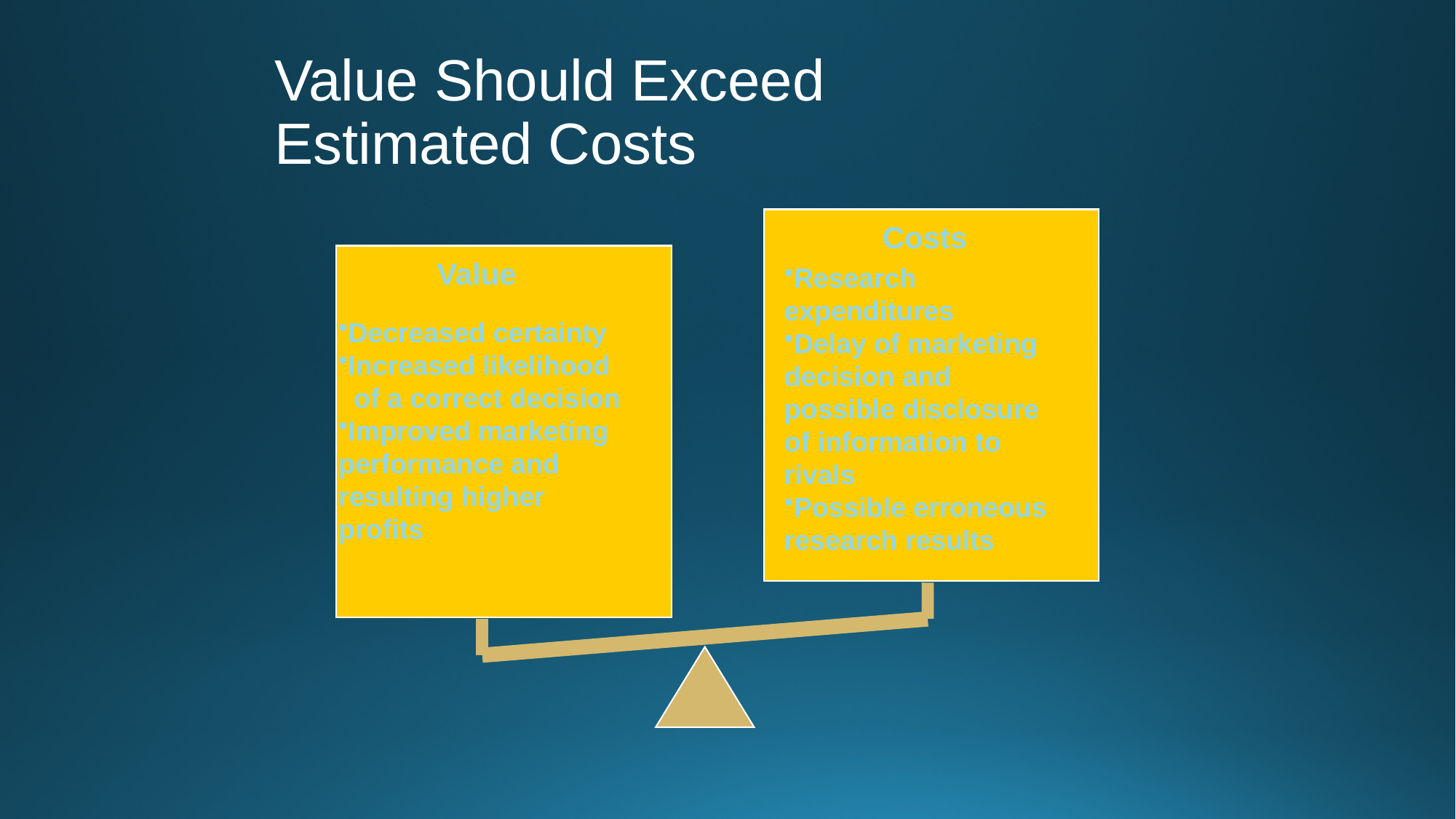

# Value Should Exceed Estimated Costs

Costs

Value
Research expenditures
Delay of marketing decision and possible disclosure of information to rivals
Possible erroneous research results
Decreased certainty
Increased likelihood     of a correct decision
Improved marketing performance and resulting higher profits